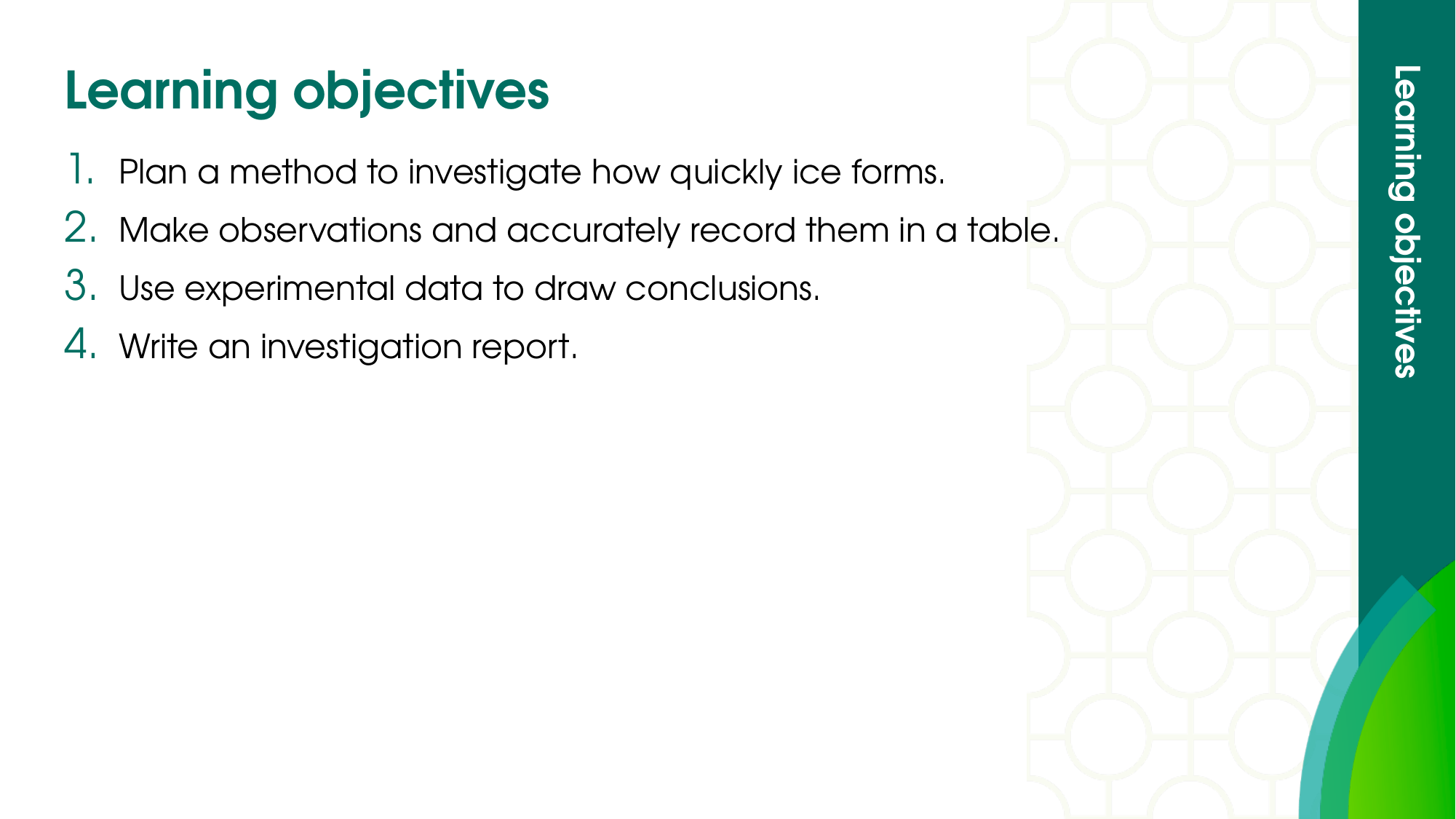

# Learning objectives
Plan a method to investigate how quickly ice forms.
Make observations and accurately record them in a table.
Use experimental data to draw conclusions.
Write an investigation report.
Learning objectives